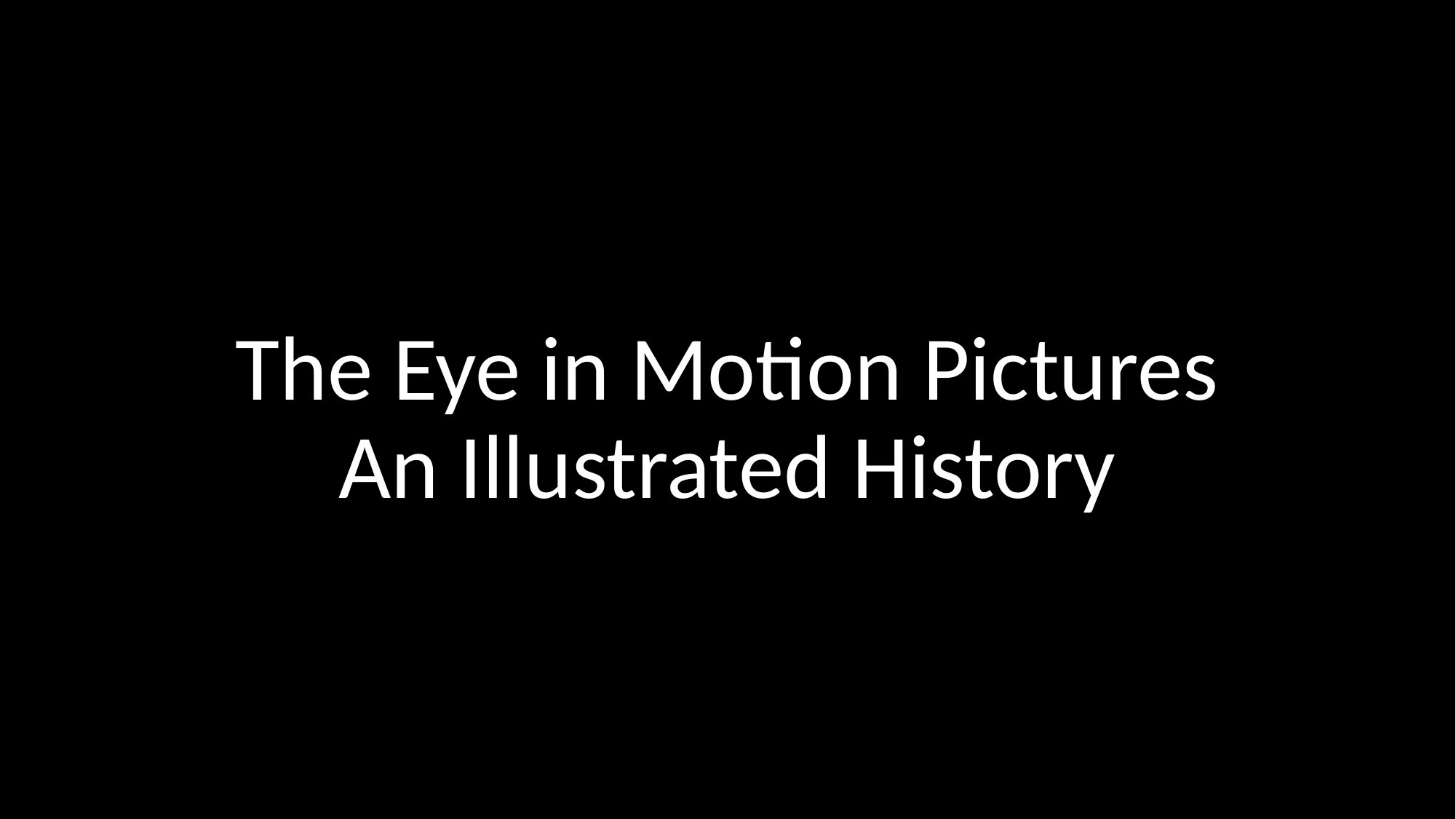

# The Eye in Motion Pictures An Illustrated History